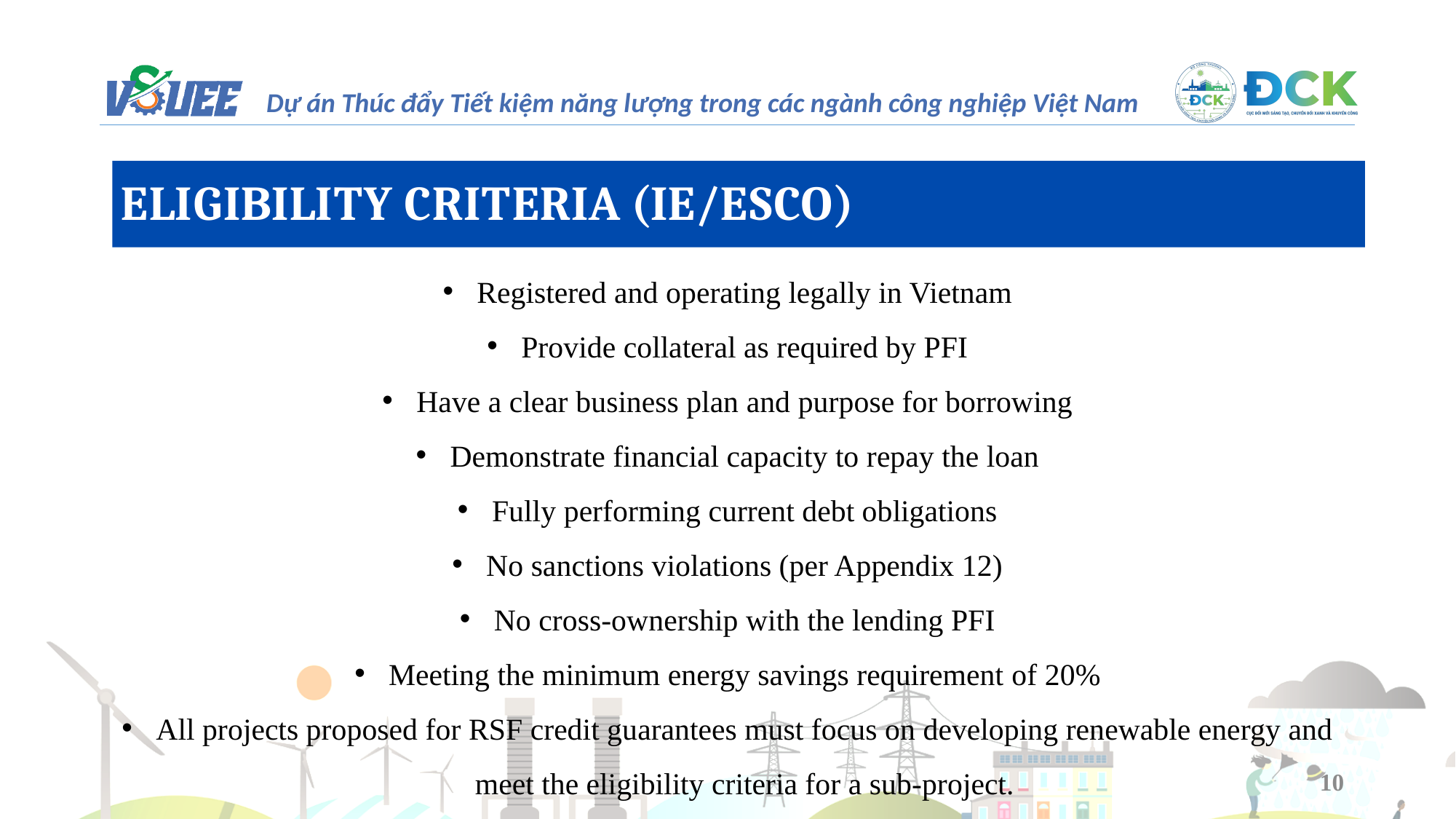

ELIGIBILITY CRITERIA (IE/ESCO)
Registered and operating legally in Vietnam
Provide collateral as required by PFI
Have a clear business plan and purpose for borrowing
Demonstrate financial capacity to repay the loan
Fully performing current debt obligations
No sanctions violations (per Appendix 12)
No cross-ownership with the lending PFI
Meeting the minimum energy savings requirement of 20%
All projects proposed for RSF credit guarantees must focus on developing renewable energy and meet the eligibility criteria for a sub-project.
10